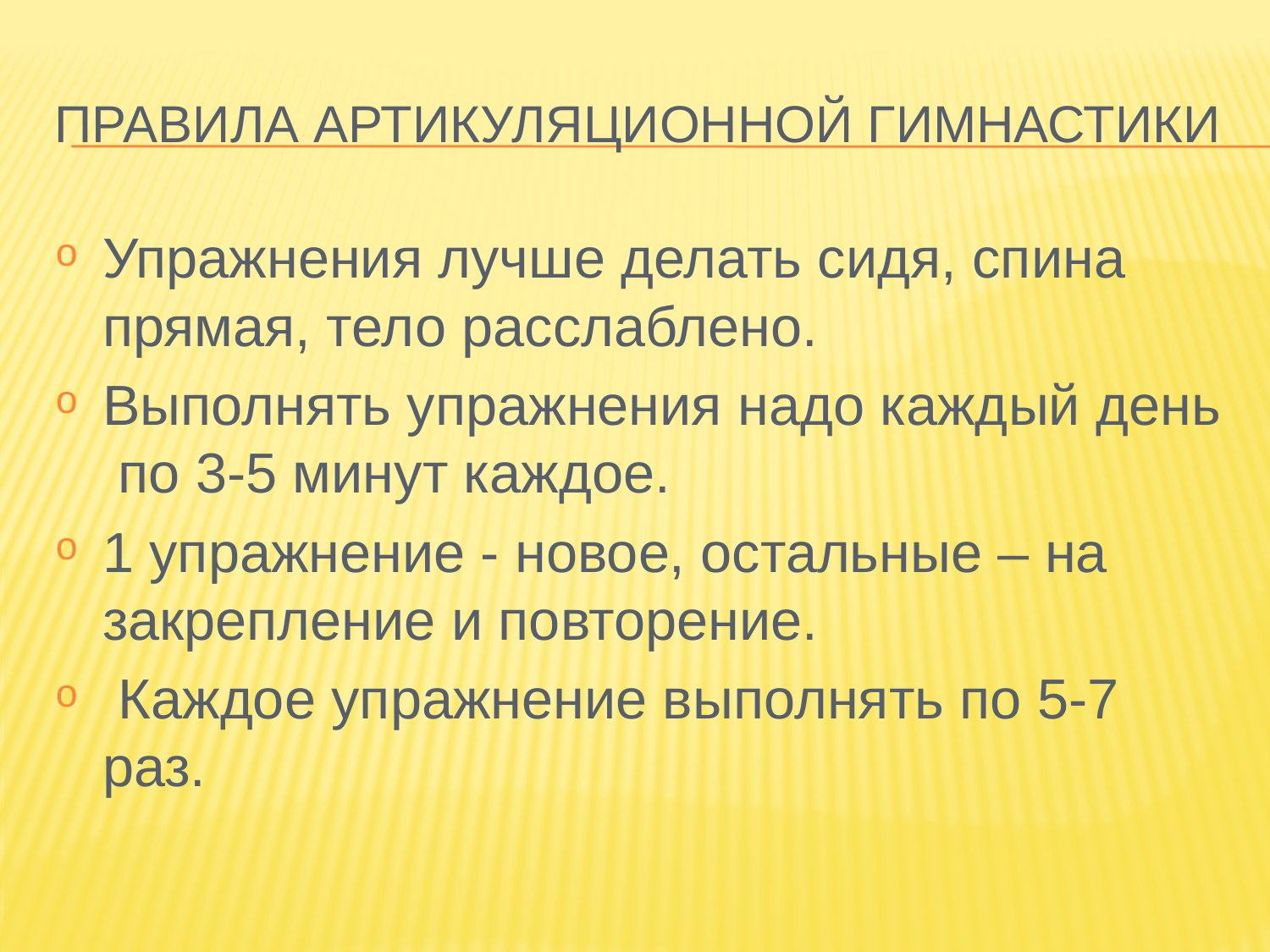

# Правила артикуляционной гимнастики
Упражнения лучше делать сидя, спина прямая, тело расслаблено.
Выполнять упражнения надо каждый день  по 3-5 минут каждое.
1 упражнение - новое, остальные – на закрепление и повторение.
 Каждое упражнение выполнять по 5-7 раз.